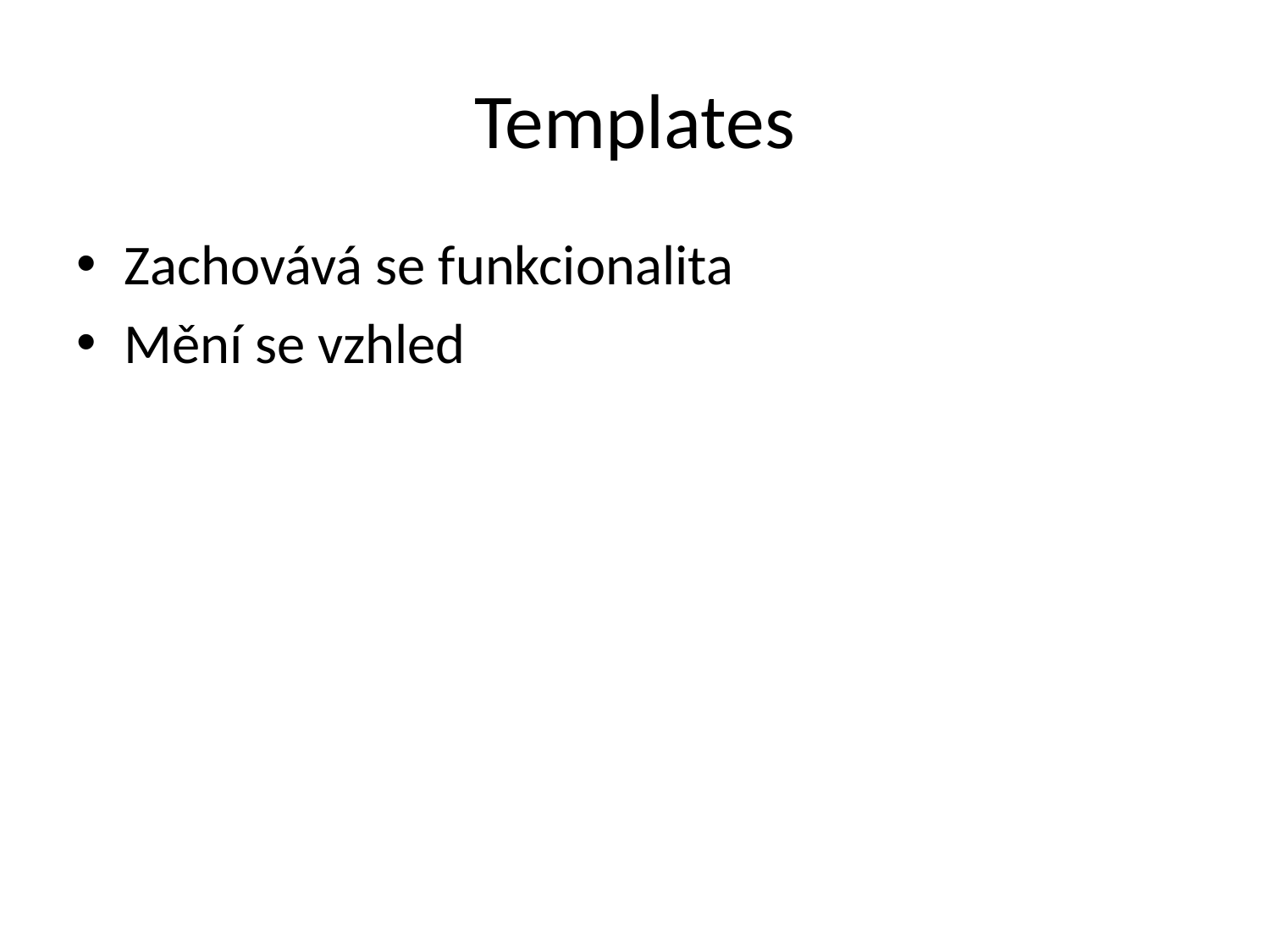

# Templates
Zachovává se funkcionalita
Mění se vzhled